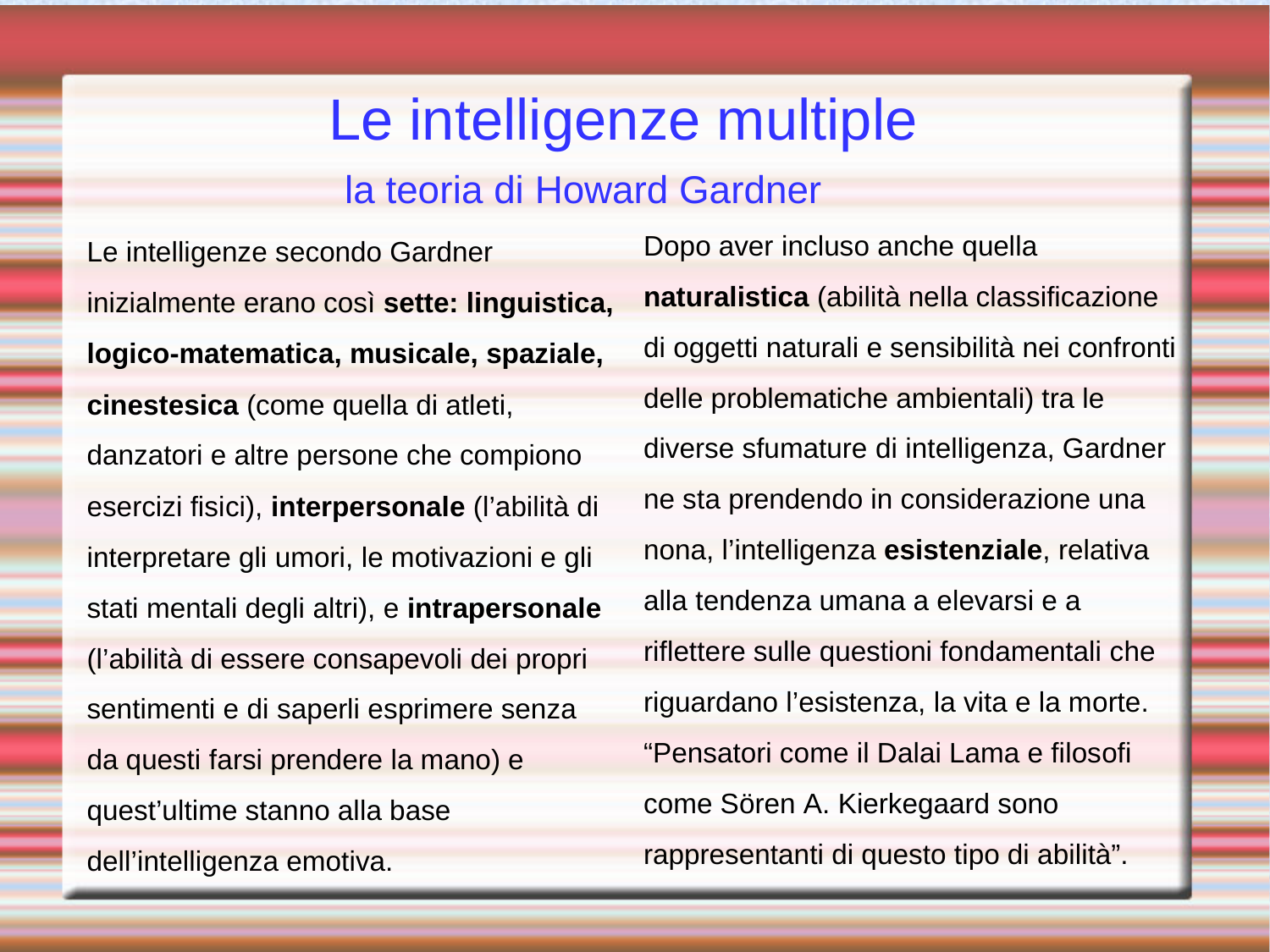

Le intelligenze multiple
la teoria di Howard Gardner
Dopo aver incluso anche quella naturalistica (abilità nella classificazione di oggetti naturali e sensibilità nei confronti delle problematiche ambientali) tra le diverse sfumature di intelligenza, Gardner ne sta prendendo in considerazione una nona, l’intelligenza esistenziale, relativa alla tendenza umana a elevarsi e a riflettere sulle questioni fondamentali che riguardano l’esistenza, la vita e la morte. “Pensatori come il Dalai Lama e filosofi come Sören A. Kierkegaard sono rappresentanti di questo tipo di abilità”.
Le intelligenze secondo Gardner
inizialmente erano così sette: linguistica, logico-matematica, musicale, spaziale,
cinestesica (come quella di atleti, danzatori e altre persone che compiono
esercizi fisici), interpersonale (l’abilità di interpretare gli umori, le motivazioni e gli
stati mentali degli altri), e intrapersonale (l’abilità di essere consapevoli dei propri sentimenti e di saperli esprimere senza da questi farsi prendere la mano) e quest’ultime stanno alla base dell’intelligenza emotiva.